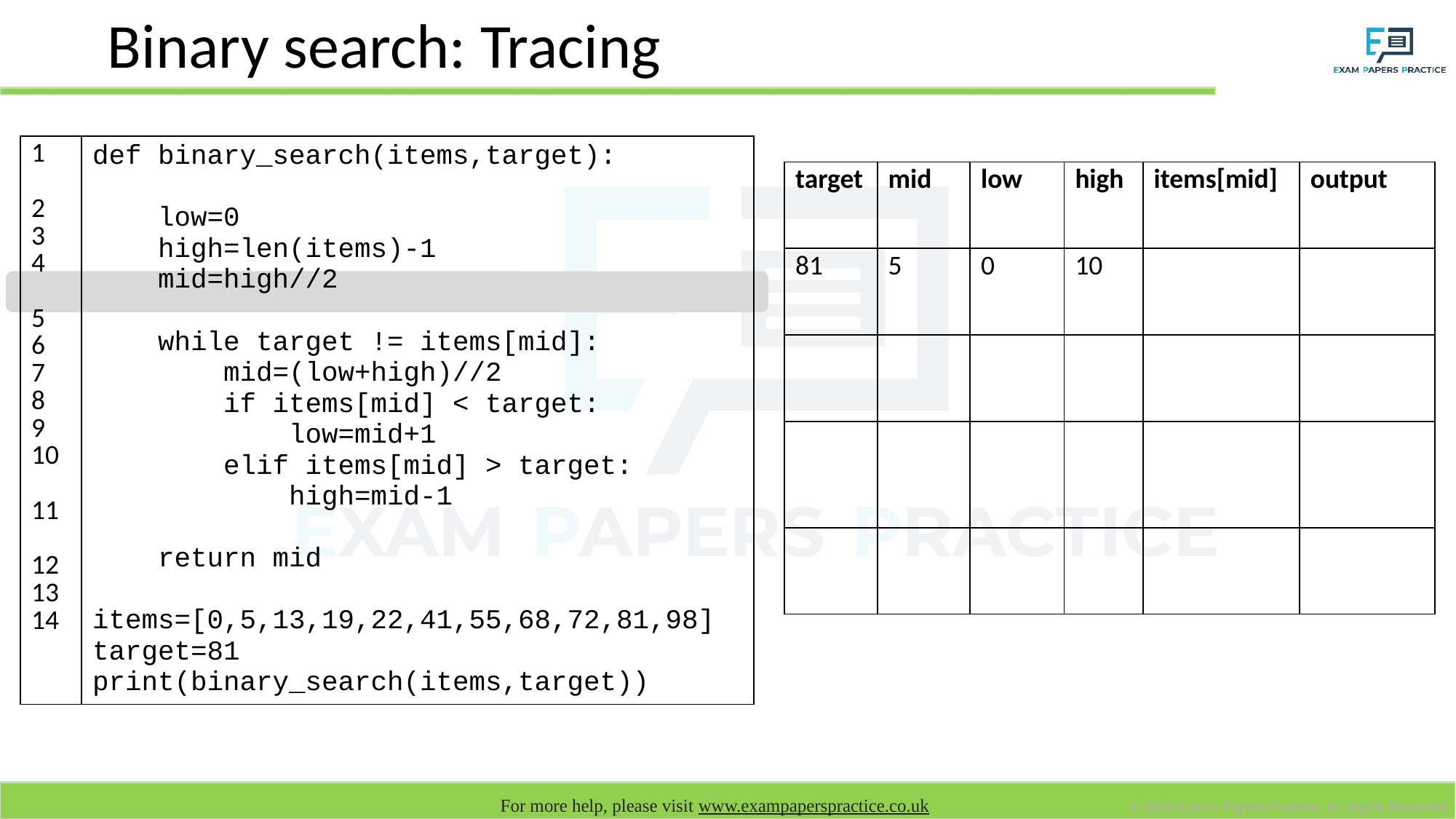

# Binary search: Tracing
| 1 2 3 4 5 6 7 8 9 10 11 12 13 14 | def binary\_search(items,target): low=0 high=len(items)-1 mid=high//2 while target != items[mid]: mid=(low+high)//2 if items[mid] < target: low=mid+1 elif items[mid] > target: high=mid-1 return mid items=[0,5,13,19,22,41,55,68,72,81,98] target=81 print(binary\_search(items,target)) |
| --- | --- |
| target | mid | low | high | items[mid] | output |
| --- | --- | --- | --- | --- | --- |
| 81 | 5 | 0 | 10 |  |  |
|  |  |  |  |  |  |
|  |  |  |  |  |  |
|  |  |  |  |  |  |